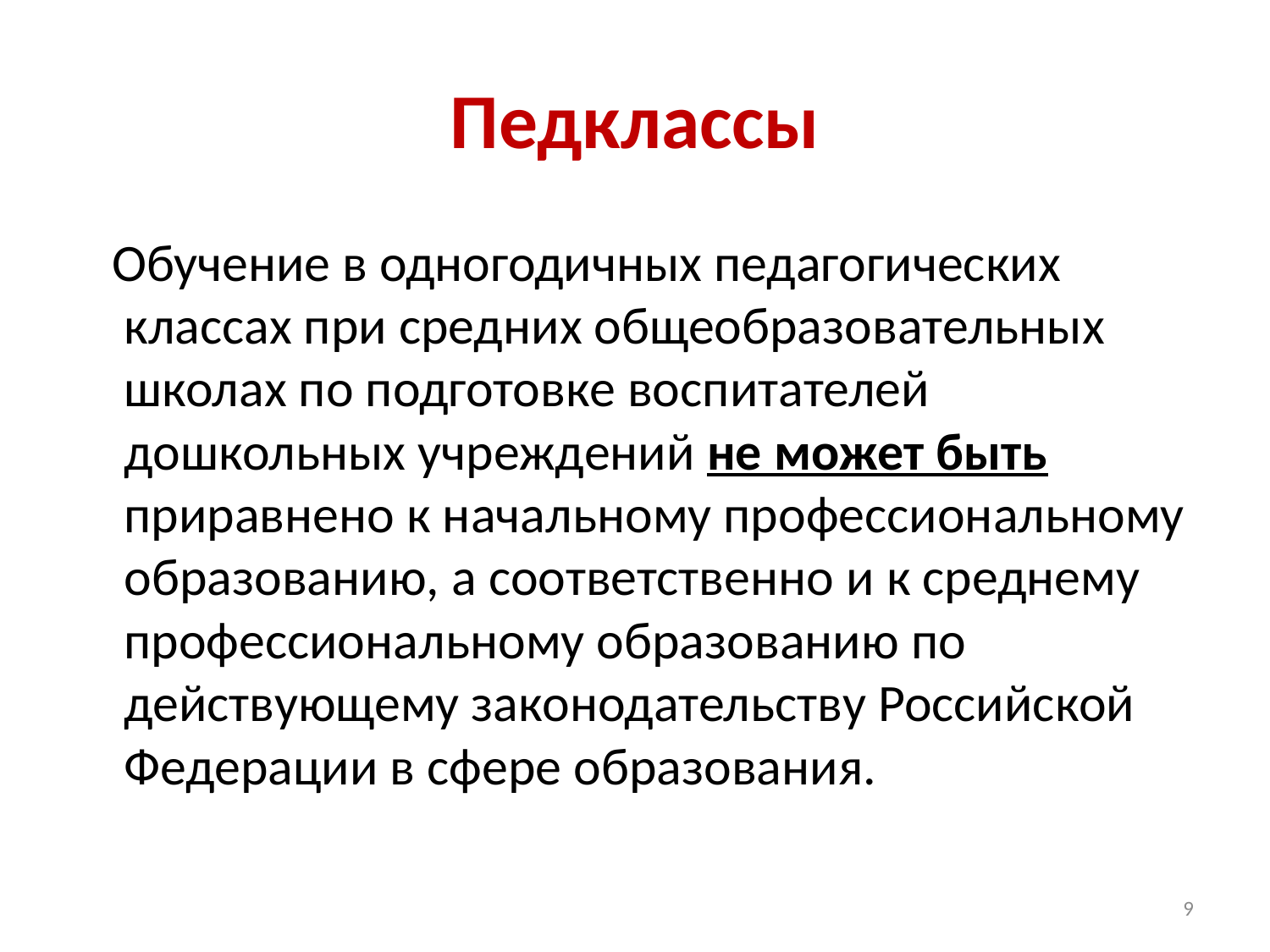

# Педклассы
   Обучение в одногодичных педагогических классах при средних общеобразовательных школах по подготовке воспитателей дошкольных учреждений не может быть приравнено к начальному профессиональному образованию, а соответственно и к среднему профессиональному образованию по действующему законодательству Российской Федерации в сфере образования.

9